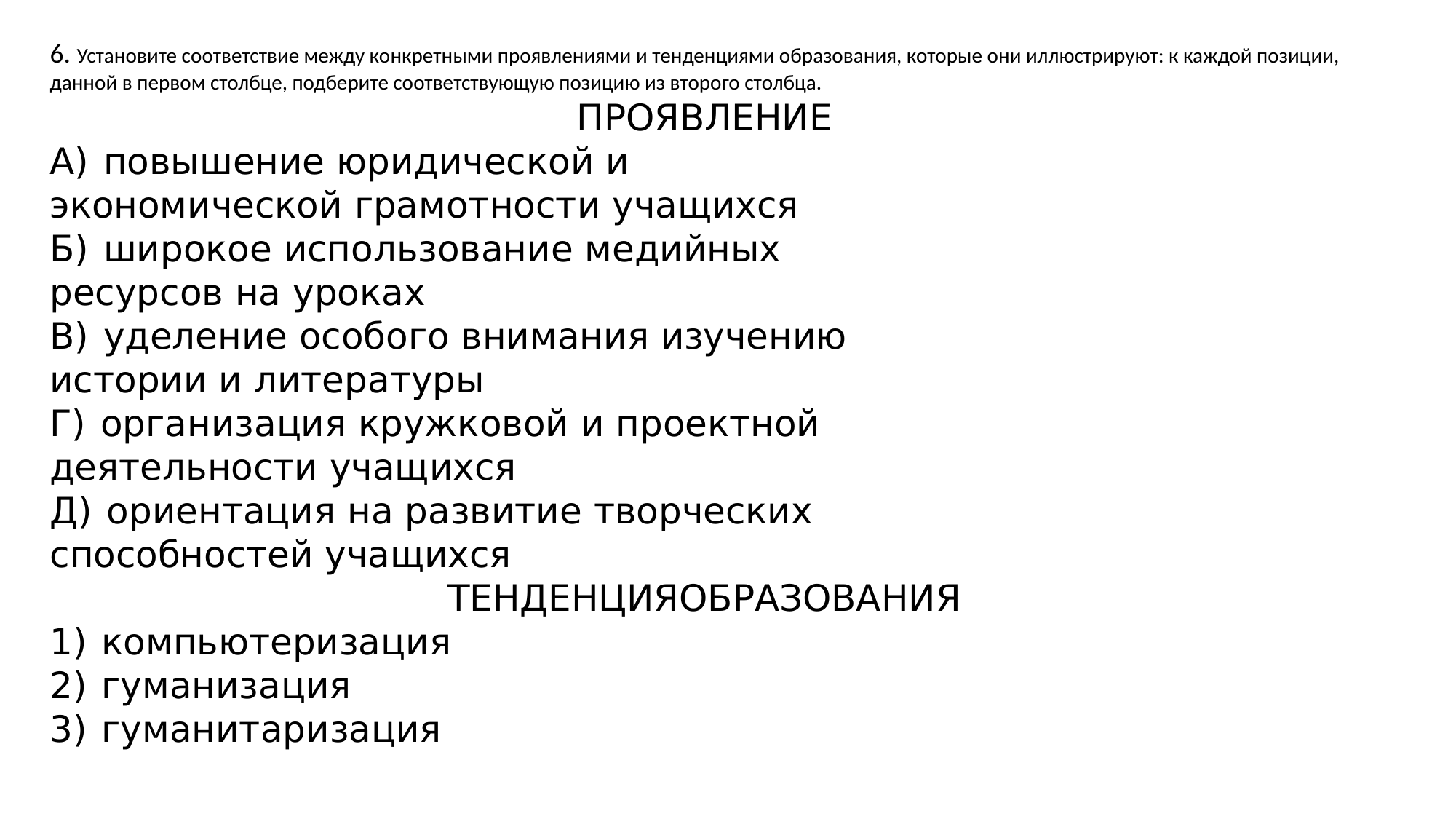

6. Установите соответствие между конкретными проявлениями и тенденциями образования, которые они иллюстрируют: к каждой позиции, данной в первом столбце, подберите соответствующую позицию из второго столбца.
ПРОЯВЛЕНИЕ
А)  повышение юридической и
экономической грамотности учащихся
Б)  широкое использование медийных
ресурсов на уроках
В)  уделение особого внимания изучению
истории и литературы
Г)  организация кружковой и проектной
деятельности учащихся
Д)  ориентация на развитие творческих
способностей учащихся
ТЕНДЕНЦИЯОБРАЗОВАНИЯ
1)  компьютеризация
2)  гуманизация
3)  гуманитаризация